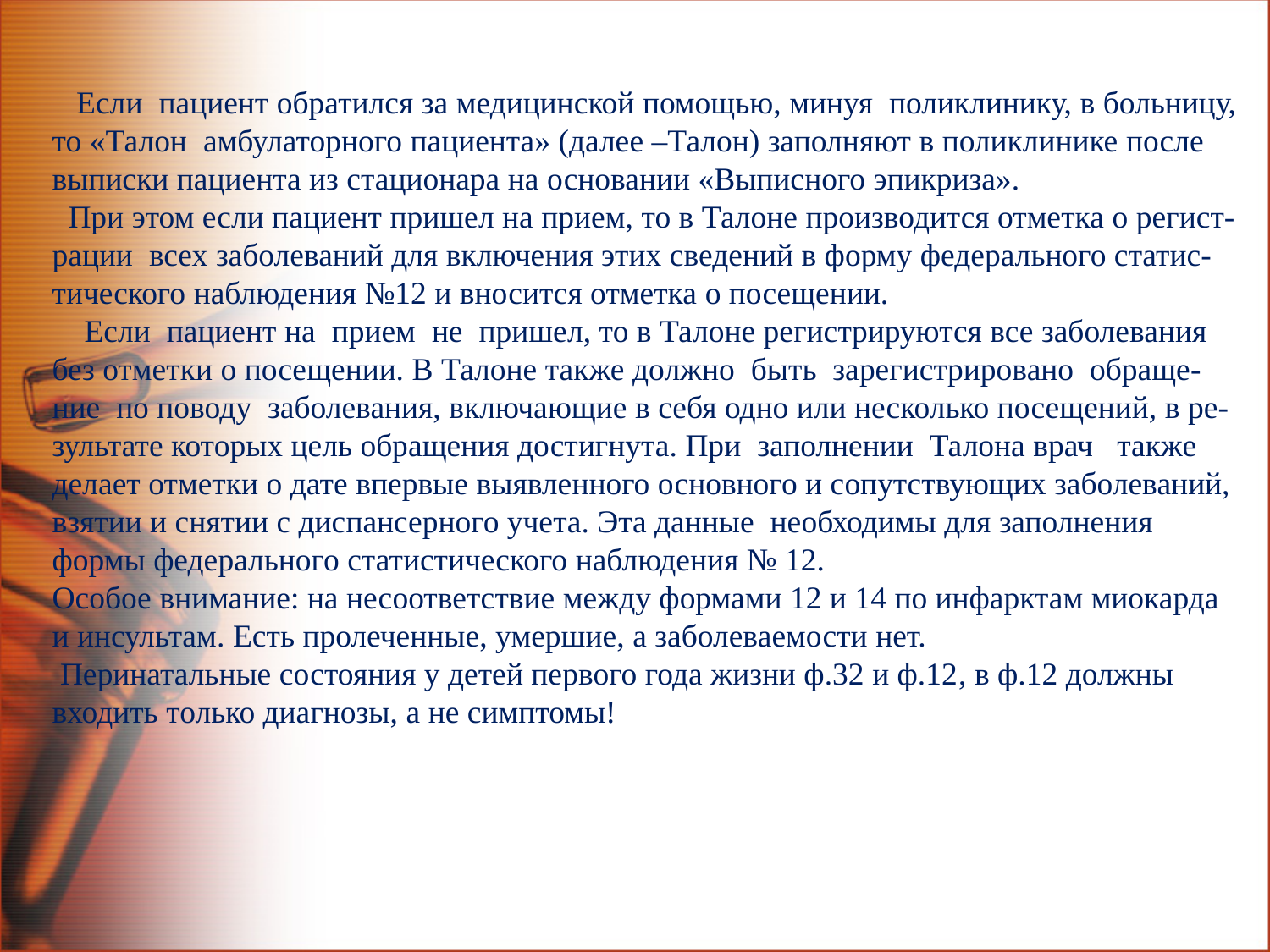

Если  пациент обратился за медицинской помощью, минуя  поликлинику, в больницу, то «Талон  амбулаторного пациента» (далее –Талон) заполняют в поликлинике после
выписки пациента из стационара на основании «Выписного эпикриза».
  При этом если пациент пришел на прием, то в Талоне производится отметка о регист-
рации  всех заболеваний для включения этих сведений в форму федерального статис-
тического наблюдения №12 и вносится отметка о посещении.
    Если  пациент на  прием  не  пришел, то в Талоне регистрируются все заболевания
без отметки о посещении. В Талоне также должно  быть  зарегистрировано  обраще-
ние  по поводу  заболевания, включающие в себя одно или несколько посещений, в ре-зультате которых цель обращения достигнута. При  заполнении  Талона врач   также делает отметки о дате впервые выявленного основного и сопутствующих заболеваний,
взятии и снятии с диспансерного учета. Эта данные  необходимы для заполнения
формы федерального статистического наблюдения № 12.
Особое внимание: на несоответствие между формами 12 и 14 по инфарктам миокарда и инсультам. Есть пролеченные, умершие, а заболеваемости нет.
 Перинатальные состояния у детей первого года жизни ф.32 и ф.12, в ф.12 должны входить только диагнозы, а не симптомы!